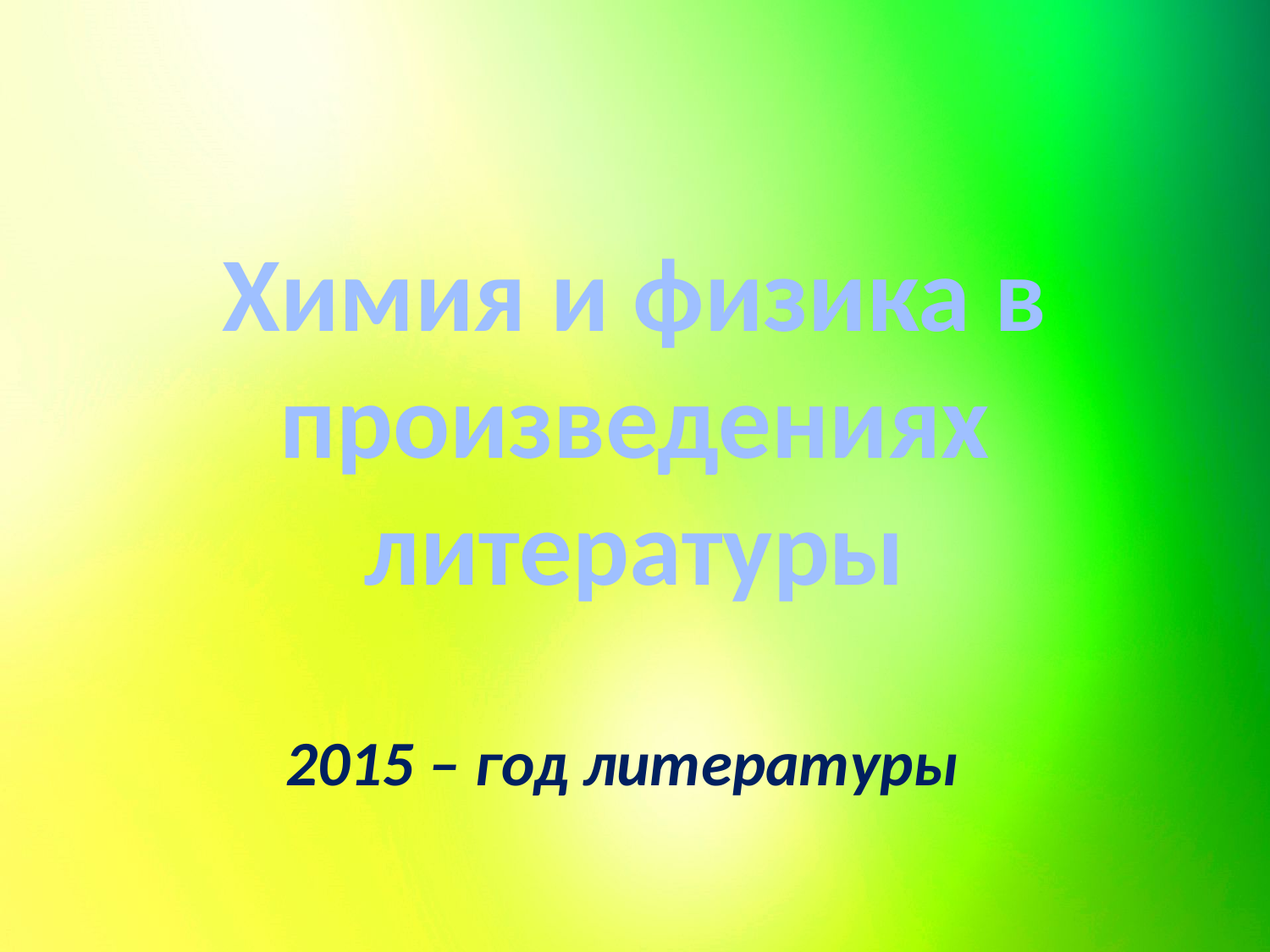

# Химия и физика в произведениях литературы
2015 – год литературы